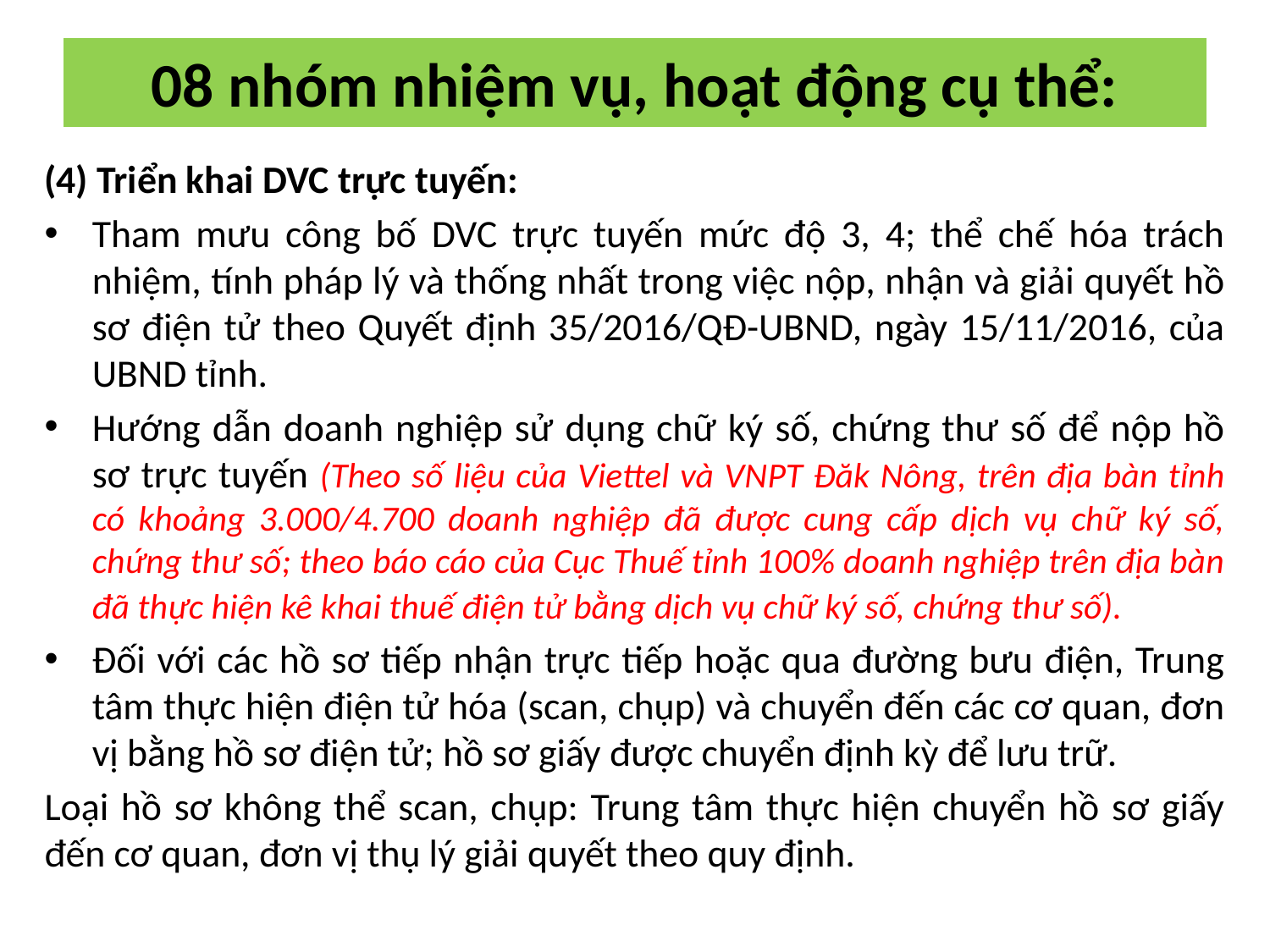

# 08 nhóm nhiệm vụ, hoạt động cụ thể:
(4) Triển khai DVC trực tuyến:
Tham mưu công bố DVC trực tuyến mức độ 3, 4; thể chế hóa trách nhiệm, tính pháp lý và thống nhất trong việc nộp, nhận và giải quyết hồ sơ điện tử theo Quyết định 35/2016/QĐ-UBND, ngày 15/11/2016, của UBND tỉnh.
Hướng dẫn doanh nghiệp sử dụng chữ ký số, chứng thư số để nộp hồ sơ trực tuyến (Theo số liệu của Viettel và VNPT Đăk Nông, trên địa bàn tỉnh có khoảng 3.000/4.700 doanh nghiệp đã được cung cấp dịch vụ chữ ký số, chứng thư số; theo báo cáo của Cục Thuế tỉnh 100% doanh nghiệp trên địa bàn đã thực hiện kê khai thuế điện tử bằng dịch vụ chữ ký số, chứng thư số).
Đối với các hồ sơ tiếp nhận trực tiếp hoặc qua đường bưu điện, Trung tâm thực hiện điện tử hóa (scan, chụp) và chuyển đến các cơ quan, đơn vị bằng hồ sơ điện tử; hồ sơ giấy được chuyển định kỳ để lưu trữ.
Loại hồ sơ không thể scan, chụp: Trung tâm thực hiện chuyển hồ sơ giấy đến cơ quan, đơn vị thụ lý giải quyết theo quy định.